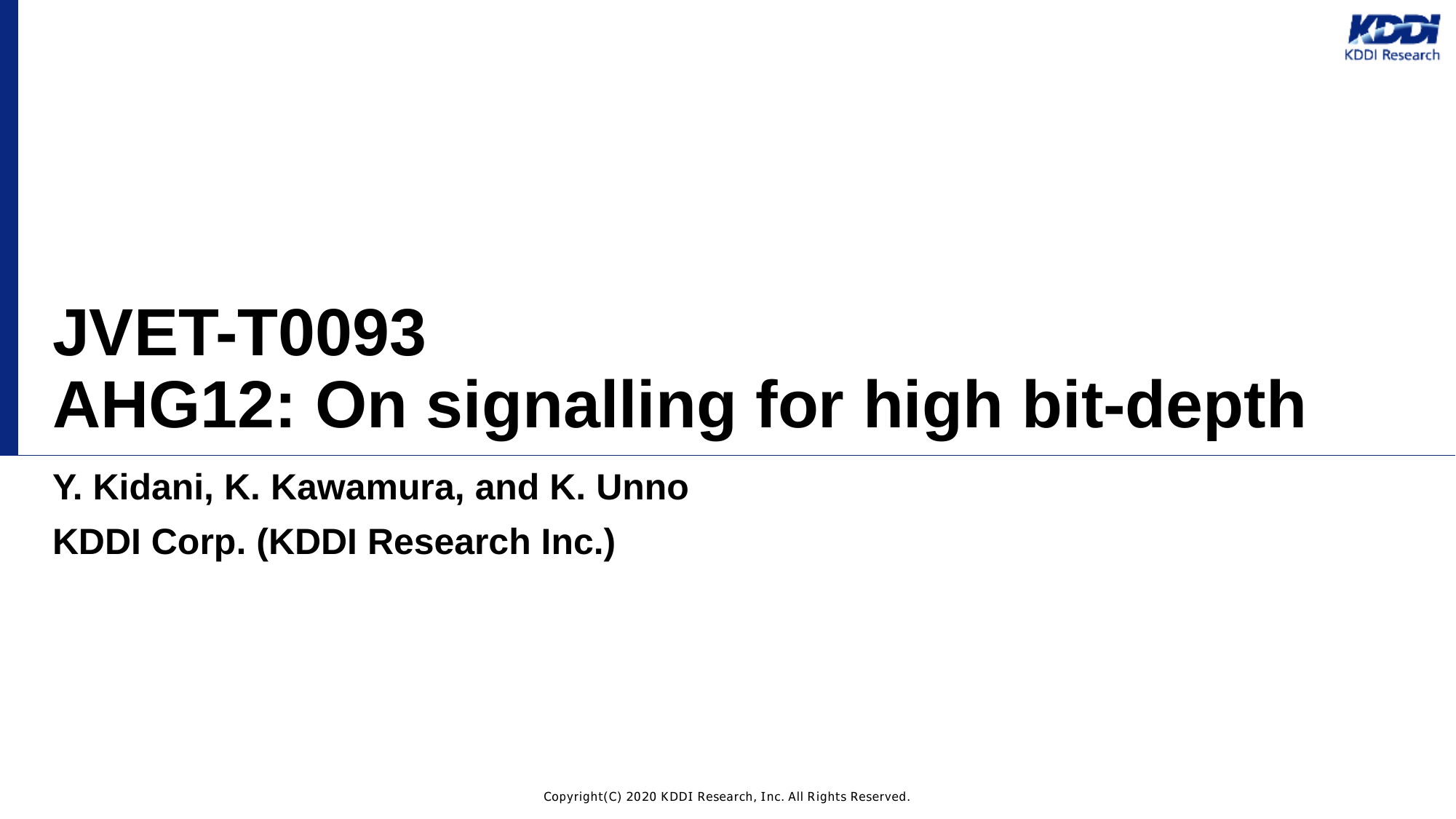

# JVET-T0093 AHG12: On signalling for high bit-depth
Y. Kidani, K. Kawamura, and K. Unno
KDDI Corp. (KDDI Research Inc.)